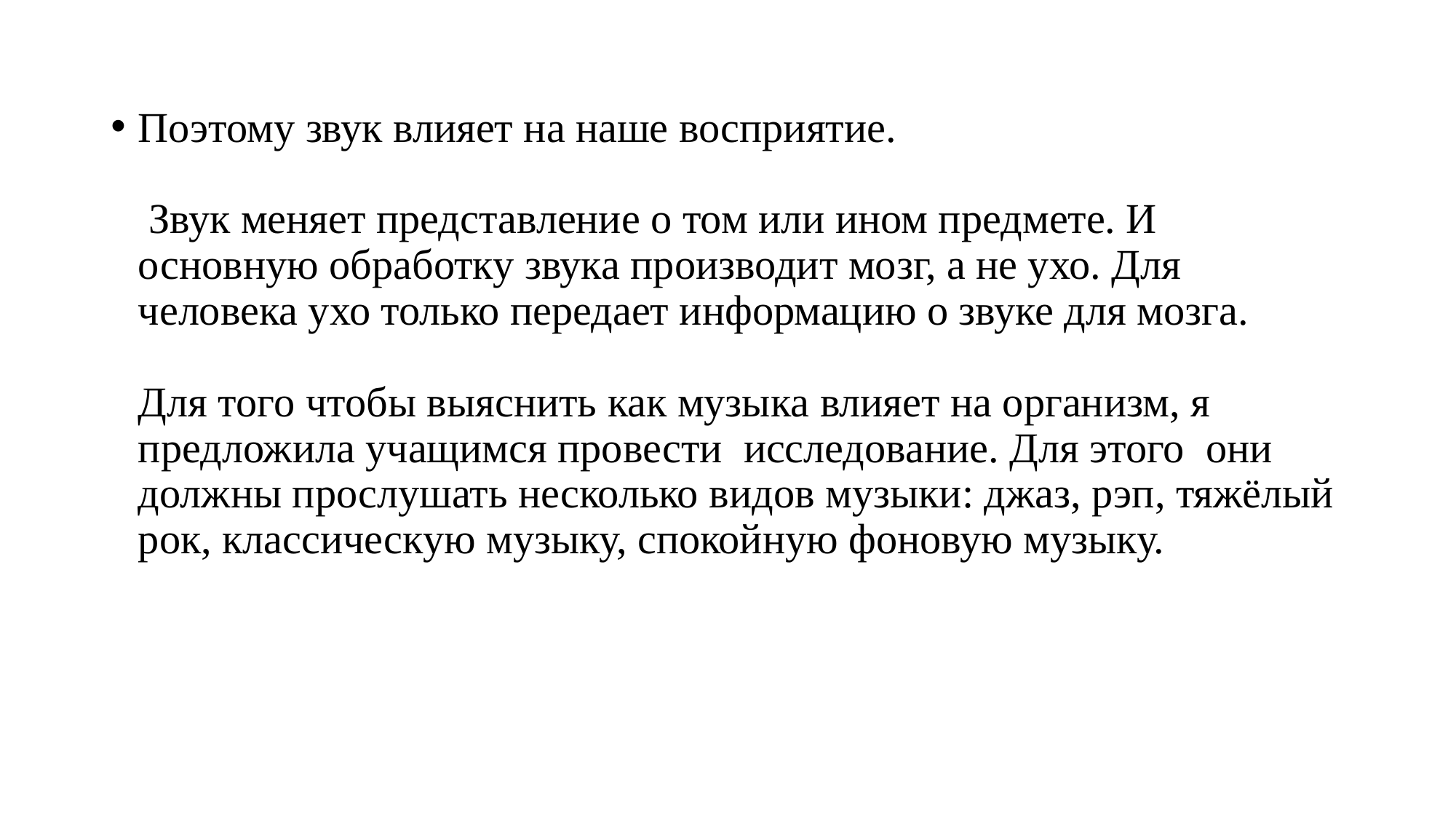

#
Поэтому звук влияет на наше восприятие.
 
 Звук меняет представление о том или ином предмете. И основную обработку звука производит мозг, а не ухо. Для человека ухо только передает информацию о звуке для мозга.
 
Для того чтобы выяснить как музыка влияет на организм, я предложила учащимся провести  исследование. Для этого  они должны прослушать несколько видов музыки: джаз, рэп, тяжёлый рок, классическую музыку, спокойную фоновую музыку.